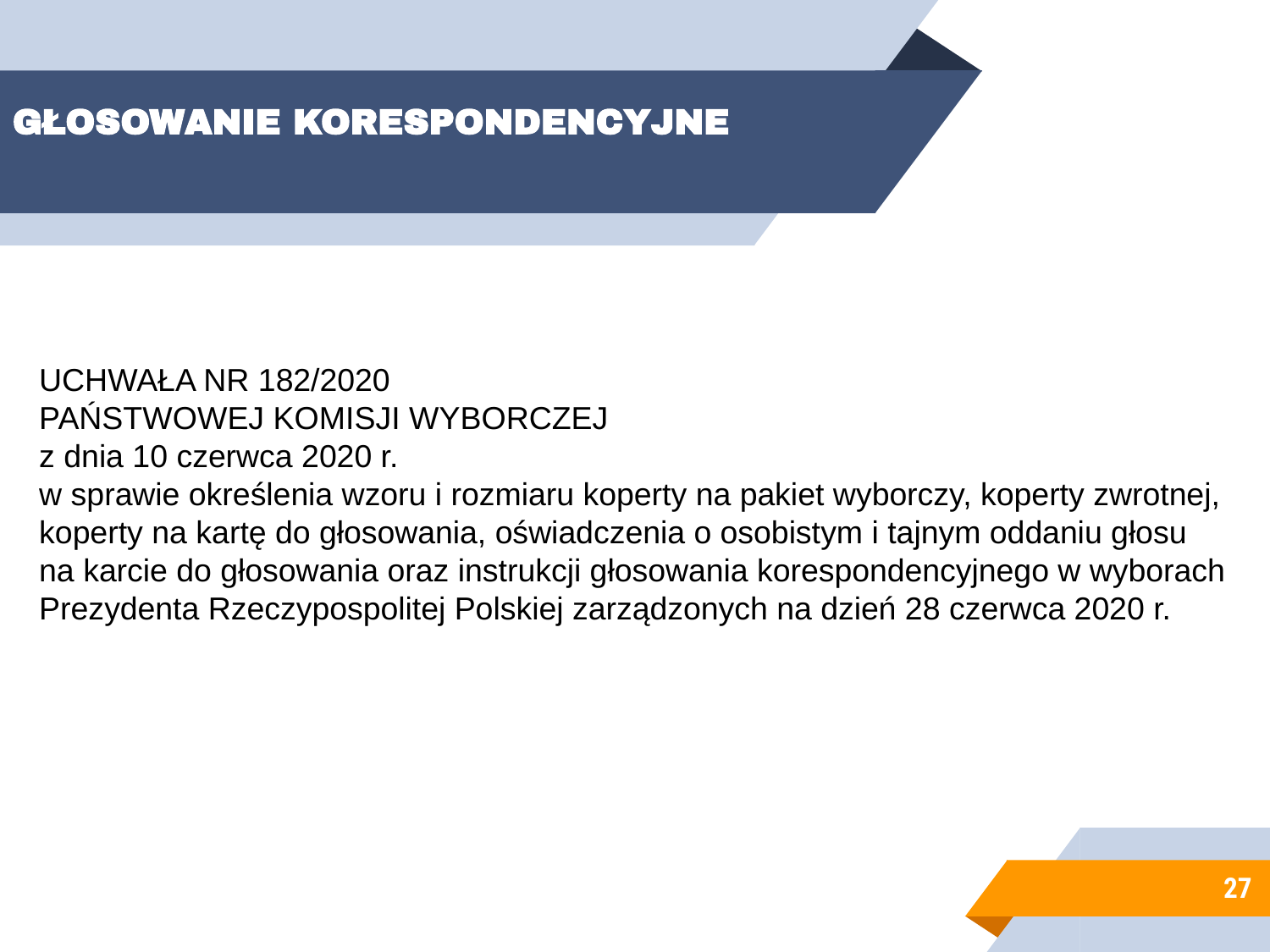

# GŁOSOWANIE KORESPONDENCYJNE
UCHWAŁA NR 182/2020
PAŃSTWOWEJ KOMISJI WYBORCZEJ
z dnia 10 czerwca 2020 r.
w sprawie określenia wzoru i rozmiaru koperty na pakiet wyborczy, koperty zwrotnej,
koperty na kartę do głosowania, oświadczenia o osobistym i tajnym oddaniu głosu
na karcie do głosowania oraz instrukcji głosowania korespondencyjnego w wyborach Prezydenta Rzeczypospolitej Polskiej zarządzonych na dzień 28 czerwca 2020 r.
27